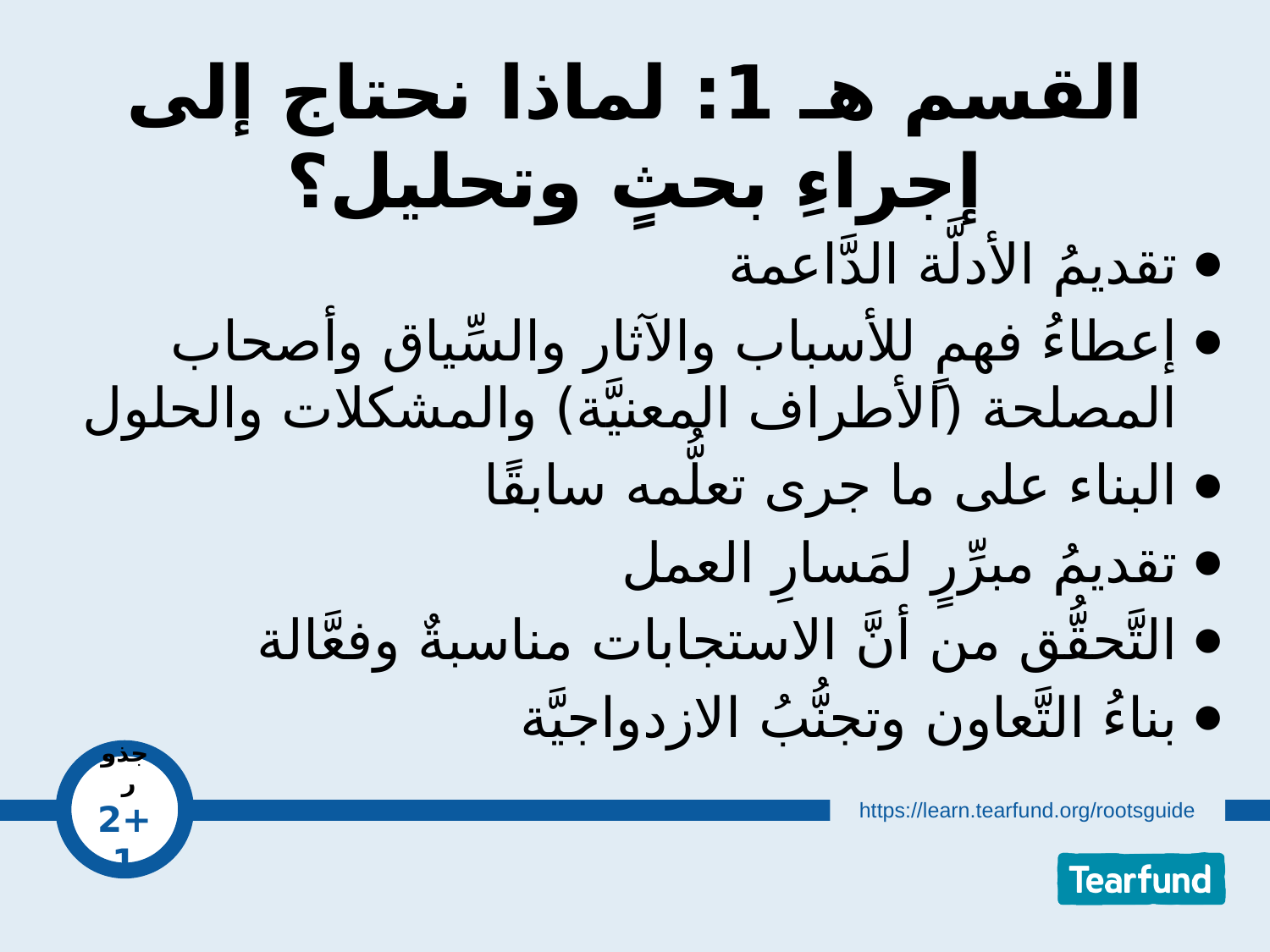

# القسم هـ 1: لماذا نحتاج إلى إجراءِ بحثٍ وتحليل؟
تقديمُ الأدلَّة الدَّاعمة
إعطاءُ فهمٍ للأسباب والآثار والسِّياق وأصحاب المصلحة (الأطراف المعنيَّة) والمشكلات والحلول
البناء على ما جرى تعلُّمه سابقًا
تقديمُ مبرِّرٍ لمَسارِ العمل
التَّحقُّق من أنَّ الاستجابات مناسبةٌ وفعَّالة
بناءُ التَّعاون وتجنُّبُ الازدواجيَّة